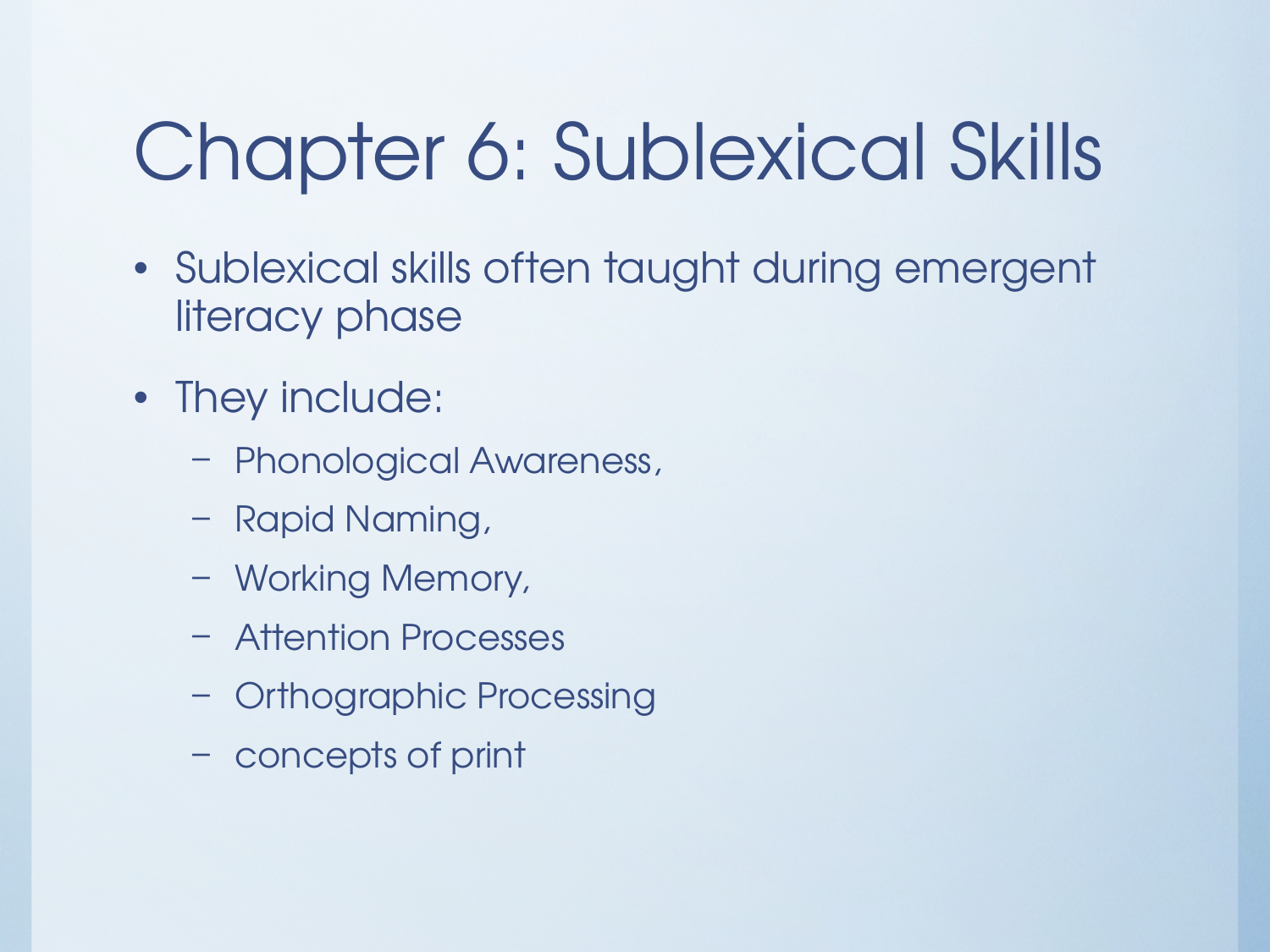

# Chapter 6: Sublexical Skills
Sublexical skills often taught during emergent literacy phase
They include:
Phonological Awareness,
Rapid Naming,
Working Memory,
Attention Processes
Orthographic Processing
concepts of print